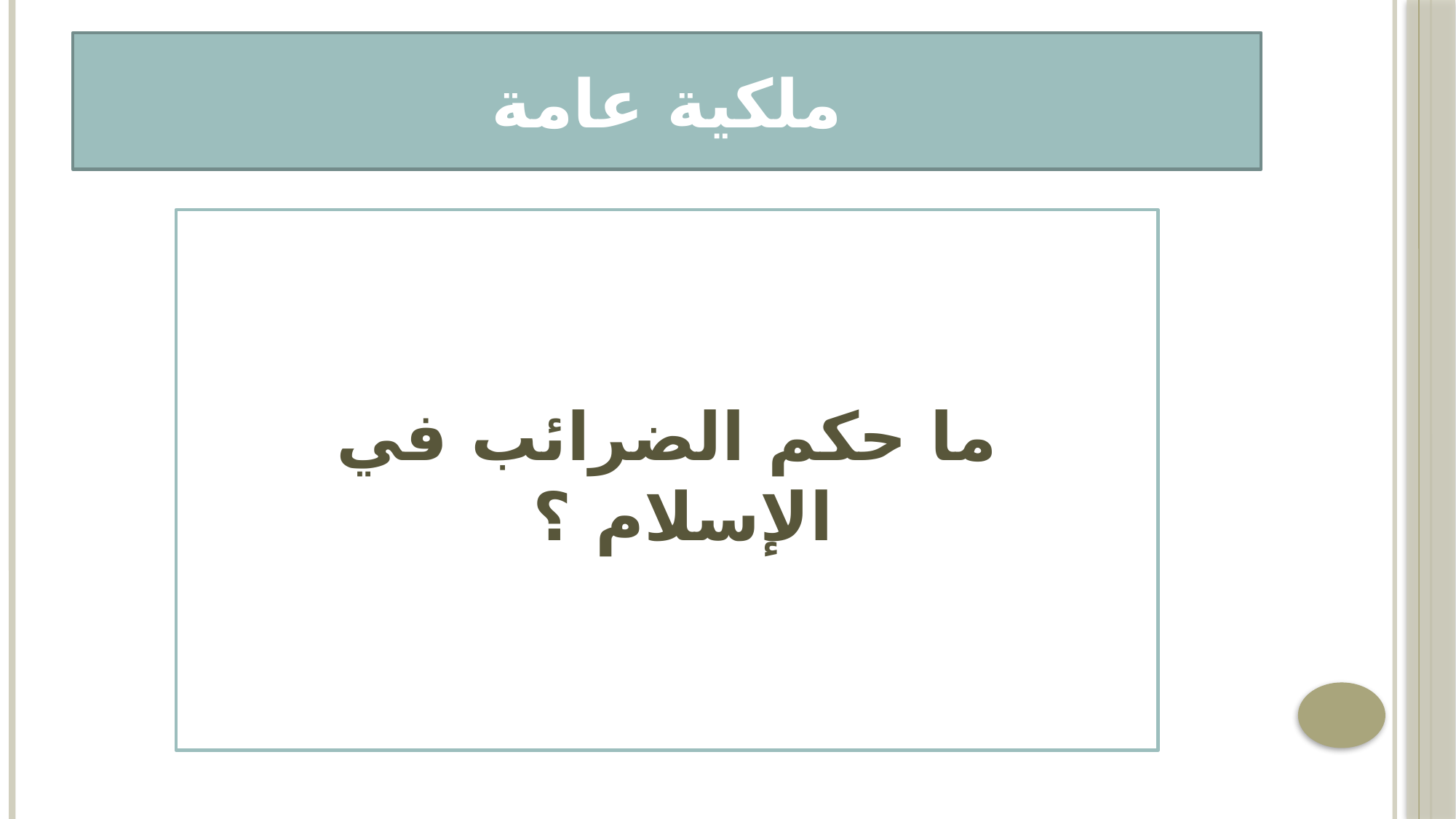

# ملكية عامة

ما حكم الضرائب في الإسلام ؟